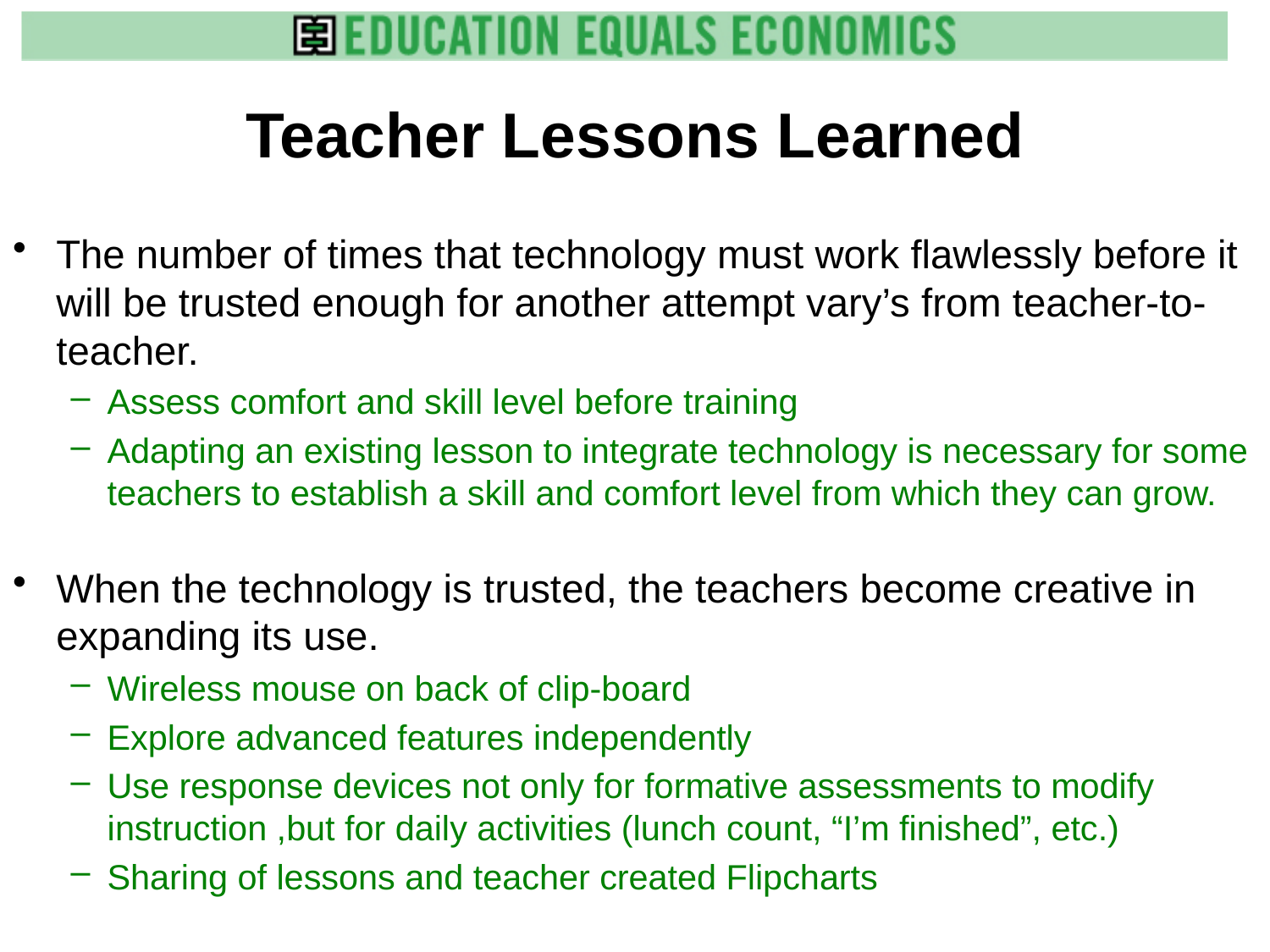

# Teacher Lessons Learned
The number of times that technology must work flawlessly before it will be trusted enough for another attempt vary’s from teacher-to-teacher.
Assess comfort and skill level before training
Adapting an existing lesson to integrate technology is necessary for some teachers to establish a skill and comfort level from which they can grow.
When the technology is trusted, the teachers become creative in expanding its use.
Wireless mouse on back of clip-board
Explore advanced features independently
Use response devices not only for formative assessments to modify instruction ,but for daily activities (lunch count, “I’m finished”, etc.)
Sharing of lessons and teacher created Flipcharts